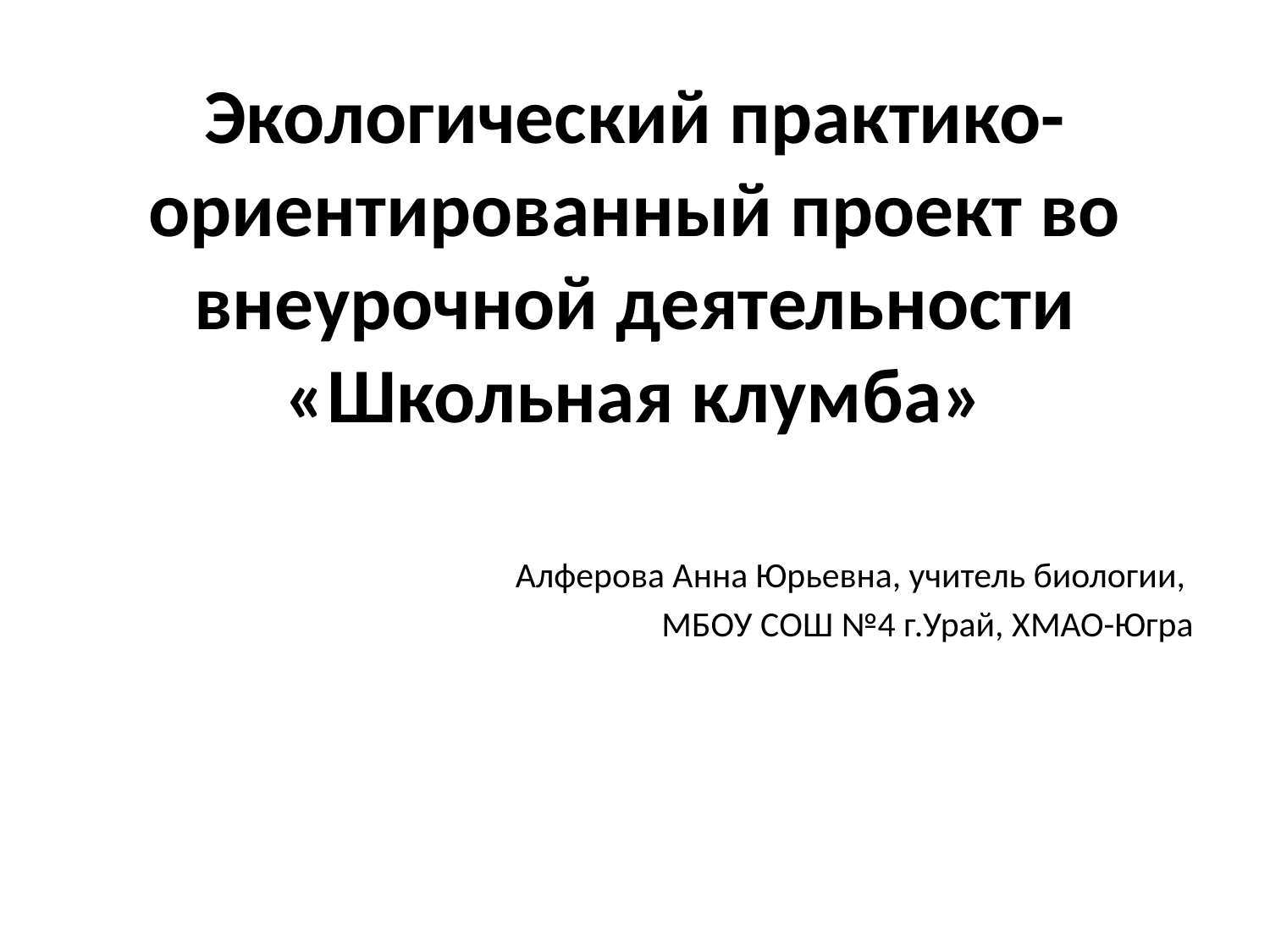

# Экологический практико-ориентированный проект во внеурочной деятельности «Школьная клумба»
Алферова Анна Юрьевна, учитель биологии,
МБОУ СОШ №4 г.Урай, ХМАО-Югра